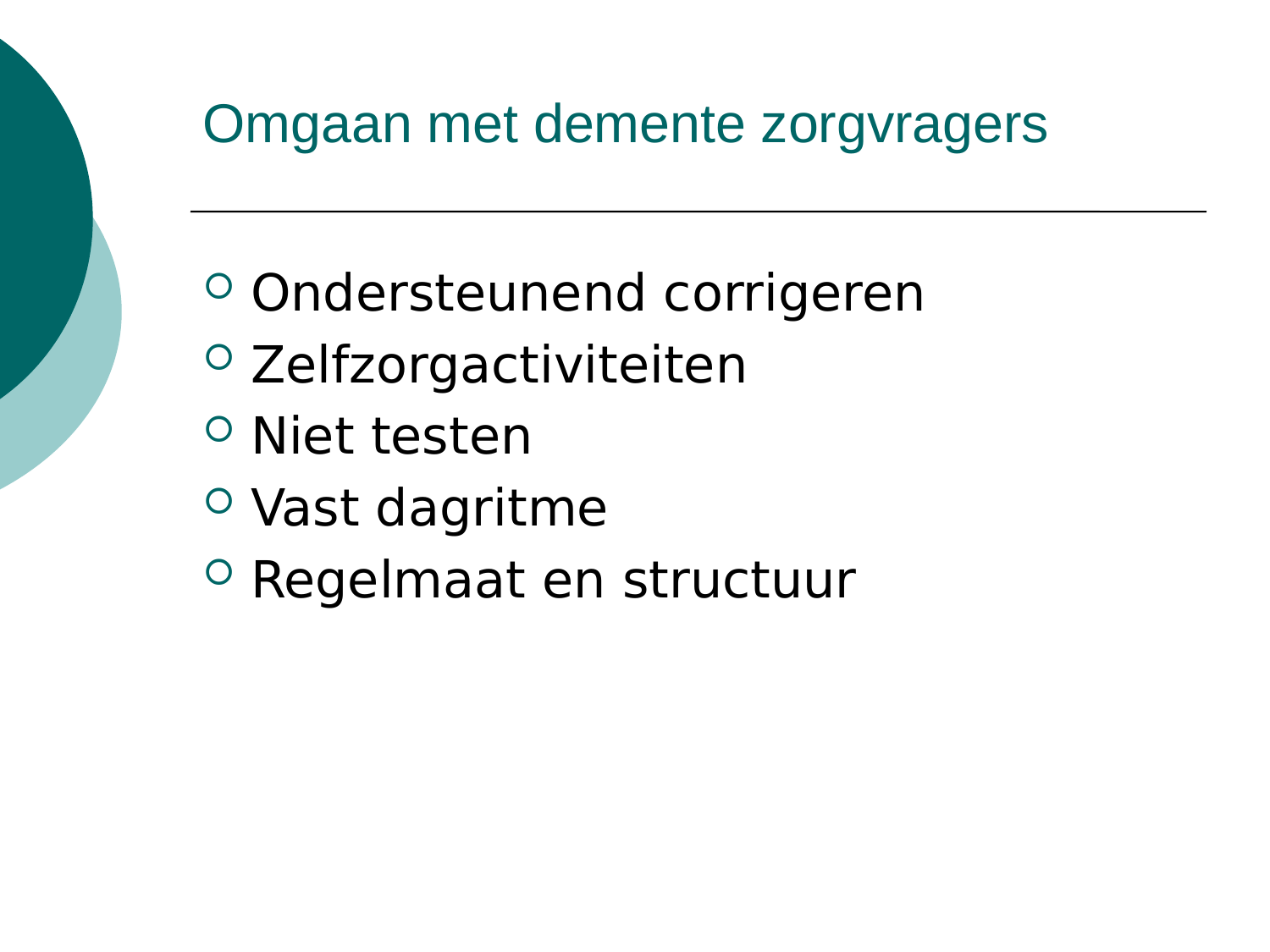

Omgaan met demente zorgvragers
Ondersteunend corrigeren
Zelfzorgactiviteiten
Niet testen
Vast dagritme
Regelmaat en structuur